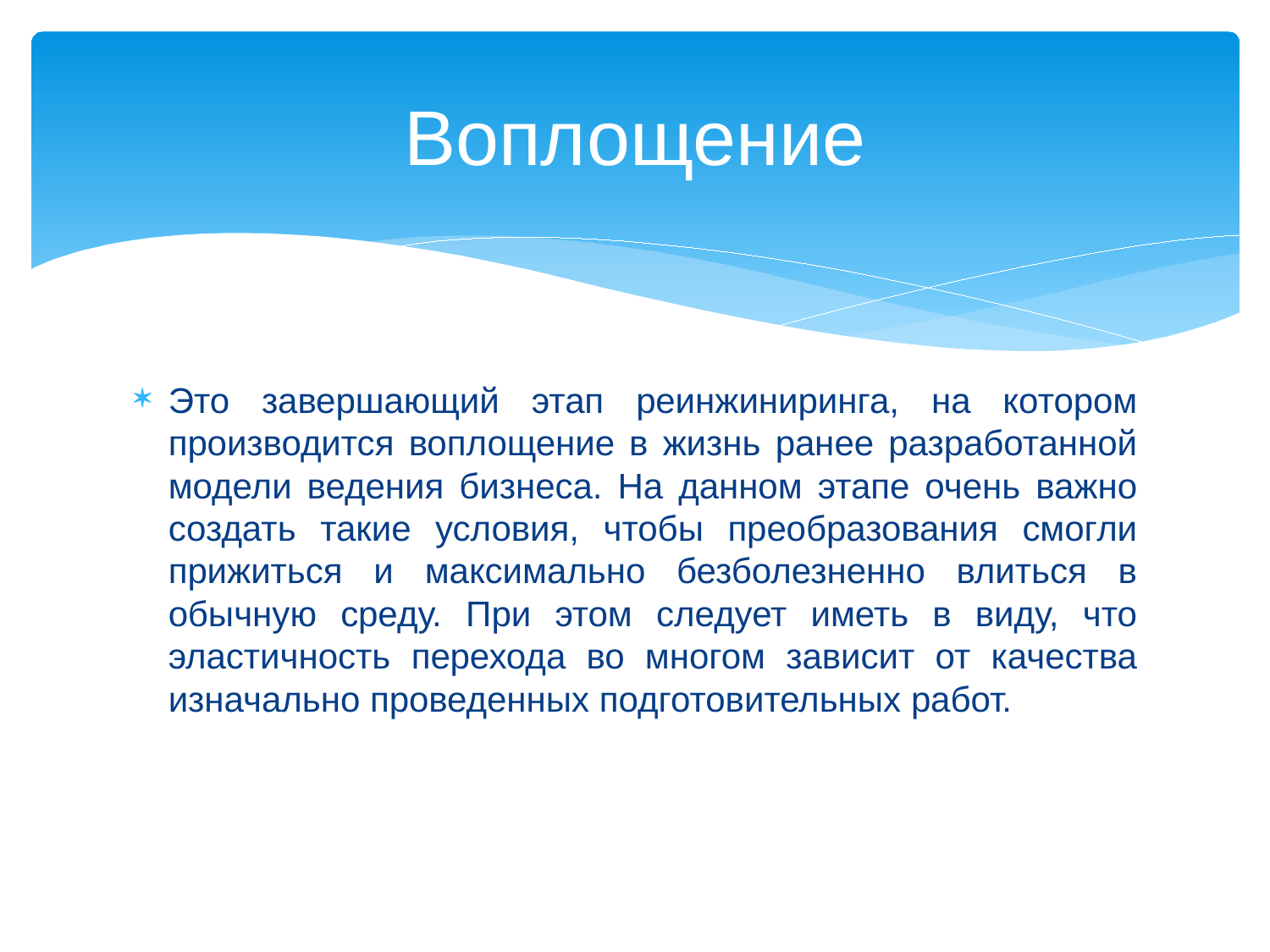

# Воплощение
Это завершающий этап реинжиниринга, на котором производится воплощение в жизнь ранее разработанной модели ведения бизнеса. На данном этапе очень важно создать такие условия, чтобы преобразования смогли прижиться и максимально безболезненно влиться в обычную среду. При этом следует иметь в виду, что эластичность перехода во многом зависит от качества изначально проведенных подготовительных работ.